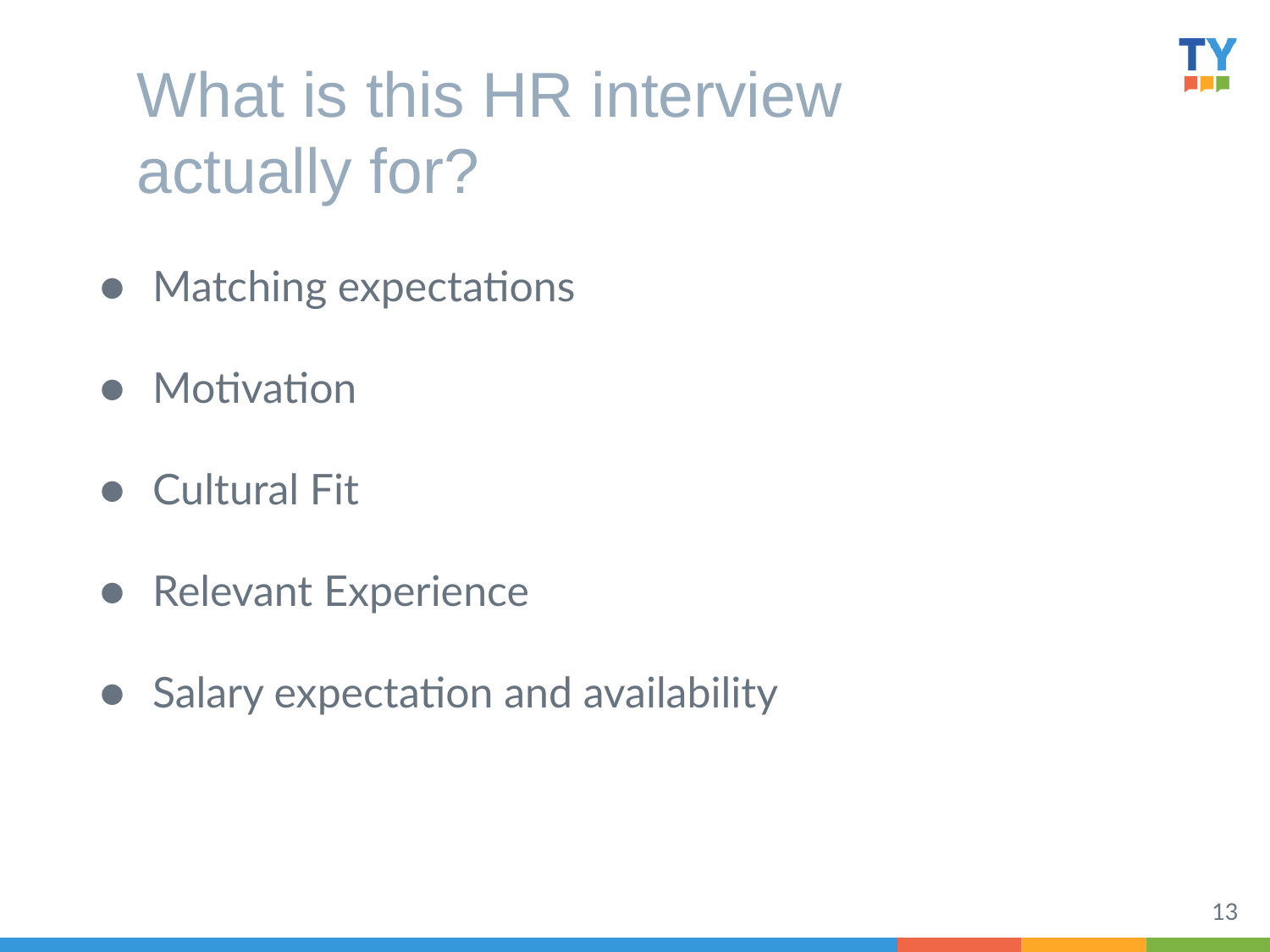

# What is this HR interview actually for?

Matching expectations

Motivation

Cultural Fit

Relevant Experience

Salary expectation and availability

13